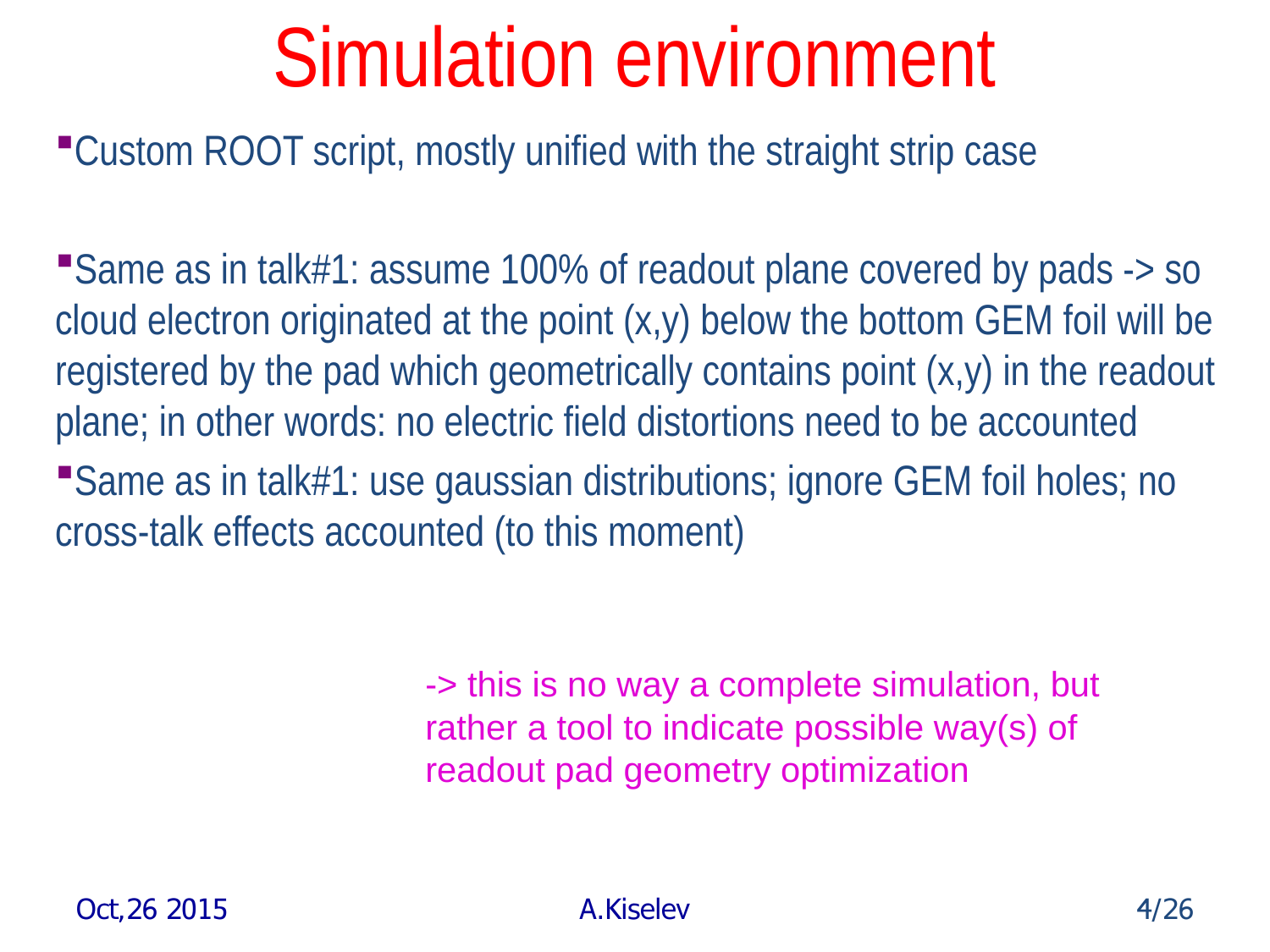

# Simulation environment
Custom ROOT script, mostly unified with the straight strip case

Same as in talk#1: assume 100% of readout plane covered by pads -> so cloud electron originated at the point (x,y) below the bottom GEM foil will be registered by the pad which geometrically contains point (x,y) in the readout plane; in other words: no electric field distortions need to be accounted
Same as in talk#1: use gaussian distributions; ignore GEM foil holes; no cross-talk effects accounted (to this moment)

-> this is no way a complete simulation, but rather a tool to indicate possible way(s) of readout pad geometry optimization
Oct,26 2015
A.Kiselev
4/26